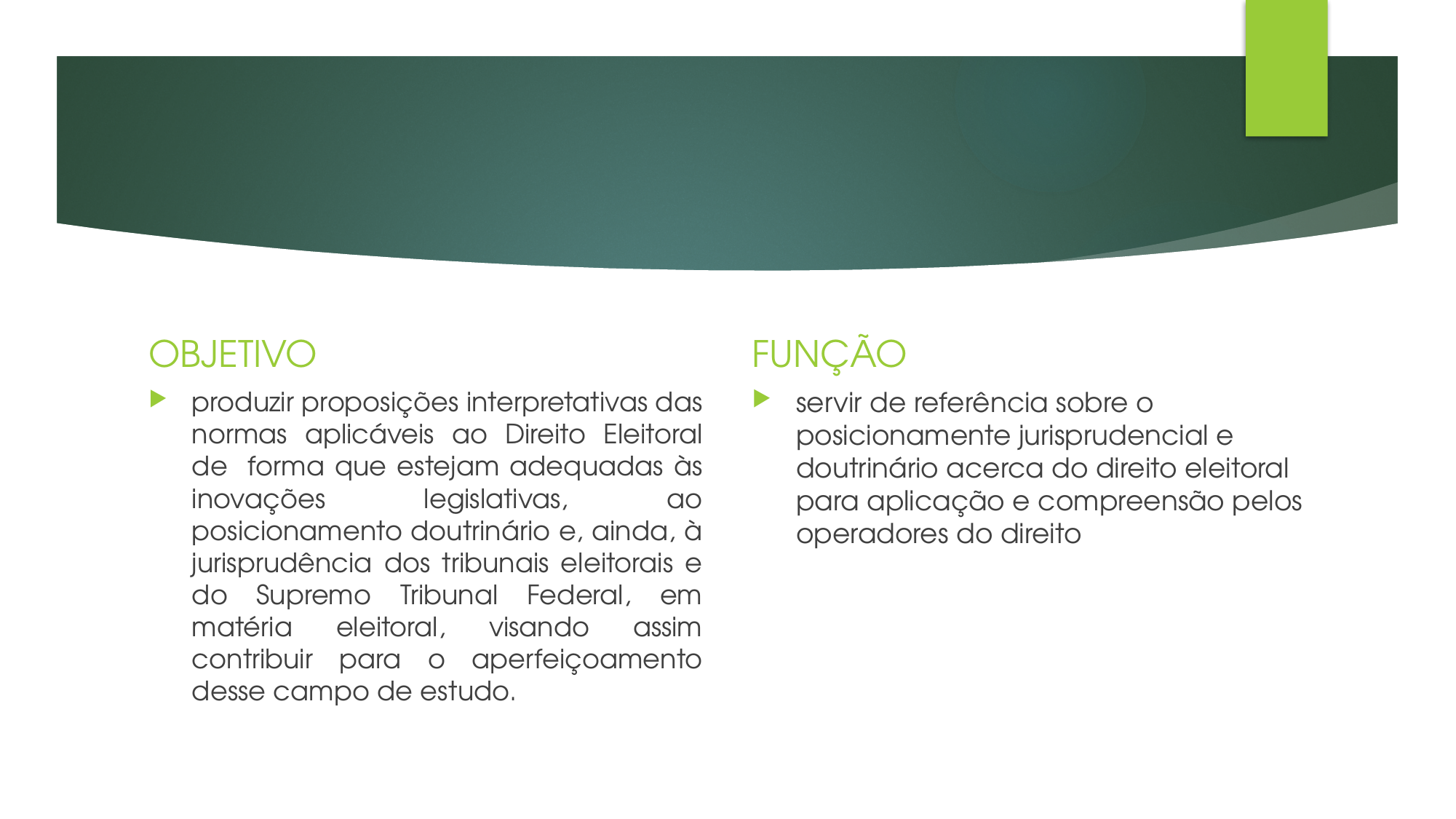

#
OBJETIVO
FUNÇÃO
produzir proposições interpretativas das normas aplicáveis ao Direito Eleitoral de  forma que estejam adequadas às inovações legislativas, ao posicionamento doutrinário e, ainda, à jurisprudência dos tribunais eleitorais e do Supremo Tribunal Federal, em matéria eleitoral, visando assim contribuir para o aperfeiçoamento desse campo de estudo.

servir de referência sobre o posicionamente jurisprudencial e doutrinário acerca do direito eleitoral para aplicação e compreensão pelos operadores do direito